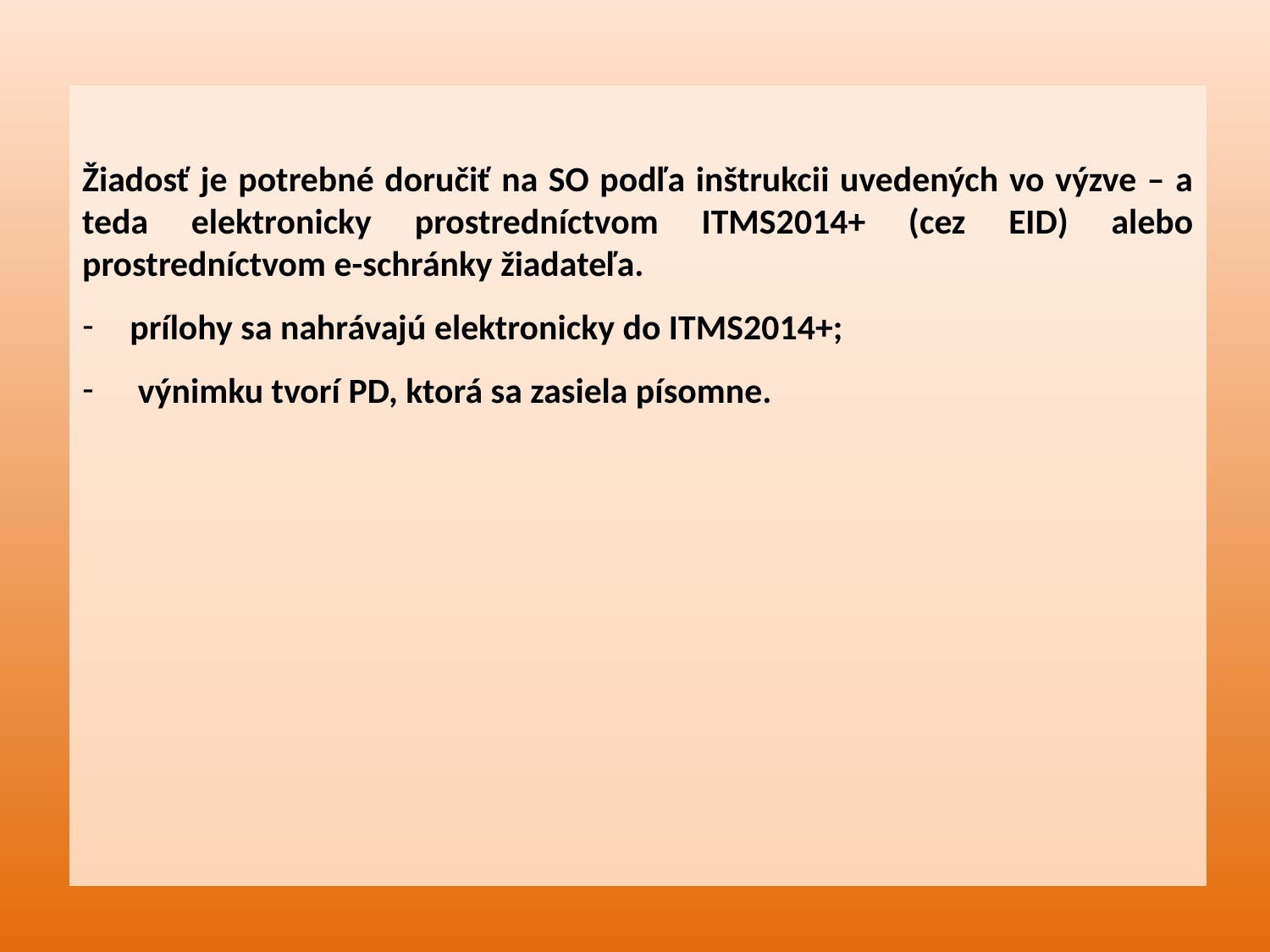

Žiadosť je potrebné doručiť na SO podľa inštrukcii uvedených vo výzve – a teda elektronicky prostredníctvom ITMS2014+ (cez EID) alebo prostredníctvom e-schránky žiadateľa.
prílohy sa nahrávajú elektronicky do ITMS2014+;
 výnimku tvorí PD, ktorá sa zasiela písomne.